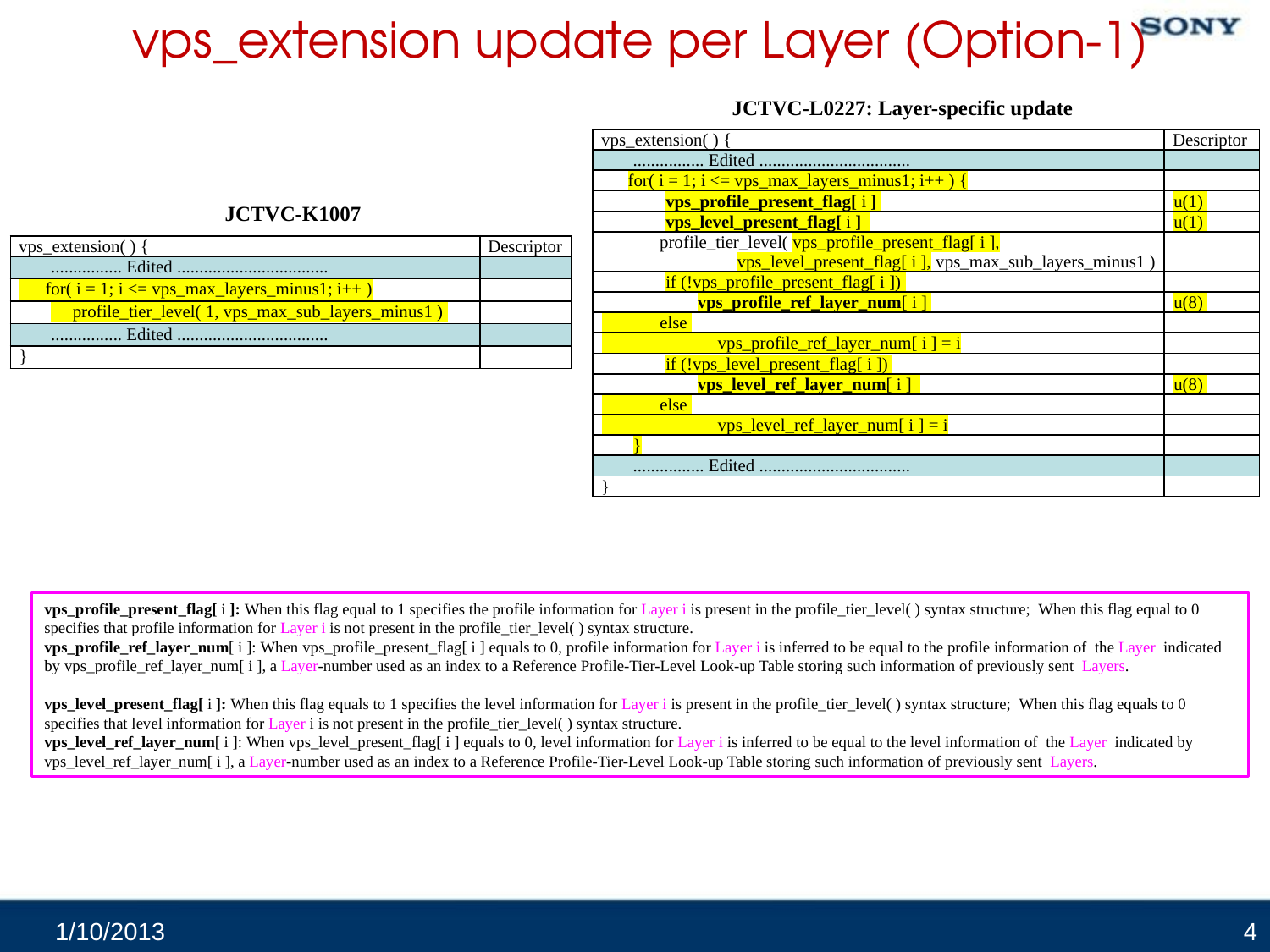

# vps_extension update per Layer (Option-1)
JCTVC-L0227: Layer-specific update
| vps\_extension( ) { | Descriptor |
| --- | --- |
| ................ Edited .................................. |  |
| for( i = 1; i <= vps\_max\_layers\_minus1; i++ ) { |  |
| vps\_profile\_present\_flag[ i ] | u(1) |
| vps\_level\_present\_flag[ i ] | u(1) |
| profile\_tier\_level( vps\_profile\_present\_flag[ i ], vps\_level\_present\_flag[ i ], vps\_max\_sub\_layers\_minus1 ) |  |
| if (!vps\_profile\_present\_flag[ i ]) |  |
| vps\_profile\_ref\_layer\_num[ i ] | u(8) |
| else |  |
| vps\_profile\_ref\_layer\_num[ i ] = i |  |
| if (!vps\_level\_present\_flag[ i ]) |  |
| vps\_level\_ref\_layer\_num[ i ] | u(8) |
| else |  |
| vps\_level\_ref\_layer\_num[ i ] = i |  |
| } |  |
| ................ Edited .................................. |  |
| } |  |
JCTVC-K1007
| vps\_extension( ) { | Descriptor |
| --- | --- |
| ................ Edited .................................. |  |
| for( i = 1; i <= vps\_max\_layers\_minus1; i++ ) |  |
| profile\_tier\_level( 1, vps\_max\_sub\_layers\_minus1 ) |  |
| ................ Edited .................................. |  |
| } |  |
vps_profile_present_flag[ i ]: When this flag equal to 1 specifies the profile information for Layer i is present in the profile_tier_level( ) syntax structure;  When this flag equal to 0 specifies that profile information for Layer i is not present in the profile_tier_level( ) syntax structure.
vps_profile_ref_layer_num[ i ]: When vps_profile_present_flag[ i ] equals to 0, profile information for Layer i is inferred to be equal to the profile information of  the Layer  indicated by vps_profile_ref_layer_num[ i ], a Layer-number used as an index to a Reference Profile-Tier-Level Look-up Table storing such information of previously sent  Layers.

vps_level_present_flag[ i ]: When this flag equals to 1 specifies the level information for Layer i is present in the profile_tier_level( ) syntax structure;  When this flag equals to 0 specifies that level information for Layer i is not present in the profile_tier_level( ) syntax structure.
vps_level_ref_layer_num[ i ]: When vps_level_present_flag[ i ] equals to 0, level information for Layer i is inferred to be equal to the level information of  the Layer  indicated by vps_level_ref_layer_num[ i ], a Layer-number used as an index to a Reference Profile-Tier-Level Look-up Table storing such information of previously sent  Layers.
1/10/2013
4